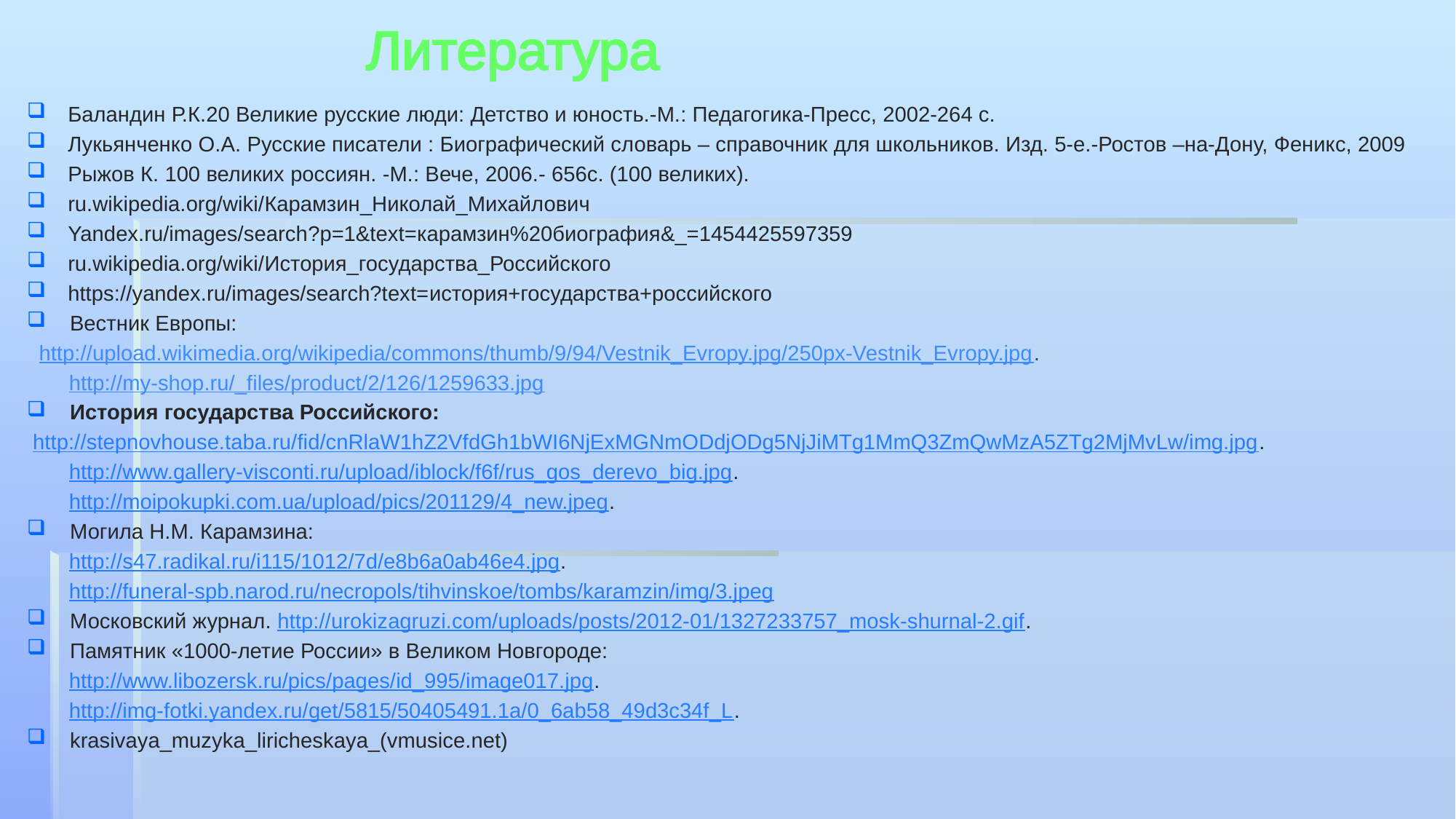

# Литература
Баландин Р.К.20 Великие русские люди: Детство и юность.-М.: Педагогика-Пресс, 2002-264 с.
Лукьянченко О.А. Русские писатели : Биографический словарь – справочник для школьников. Изд. 5-е.-Ростов –на-Дону, Феникс, 2009
Рыжов К. 100 великих россиян. -М.: Вече, 2006.- 656с. (100 великих).
ru.wikipedia.org/wiki/Карамзин_Николай_Михайлович
Yandex.ru/images/search?p=1&text=карамзин%20биография&_=1454425597359
ru.wikipedia.org/wiki/История_государства_Российского
https://yandex.ru/images/search?text=история+государства+российского
Вестник Европы:
  http://upload.wikimedia.org/wikipedia/commons/thumb/9/94/Vestnik_Evropy.jpg/250px-Vestnik_Evropy.jpg.
       http://my-shop.ru/_files/product/2/126/1259633.jpg
История государства Российского:
 http://stepnovhouse.taba.ru/fid/cnRlaW1hZ2VfdGh1bWI6NjExMGNmODdjODg5NjJiMTg1MmQ3ZmQwMzA5ZTg2MjMvLw/img.jpg.
       http://www.gallery-visconti.ru/upload/iblock/f6f/rus_gos_derevo_big.jpg.
       http://moipokupki.com.ua/upload/pics/201129/4_new.jpeg.
Могила Н.М. Карамзина:
       http://s47.radikal.ru/i115/1012/7d/e8b6a0ab46e4.jpg.
       http://funeral-spb.narod.ru/necropols/tihvinskoe/tombs/karamzin/img/3.jpeg
Московский журнал. http://urokizagruzi.com/uploads/posts/2012-01/1327233757_mosk-shurnal-2.gif.
Памятник «1000-летие России» в Великом Новгороде:
       http://www.libozersk.ru/pics/pages/id_995/image017.jpg.
       http://img-fotki.yandex.ru/get/5815/50405491.1a/0_6ab58_49d3c34f_L.
krasivaya_muzyka_liricheskaya_(vmusice.net)